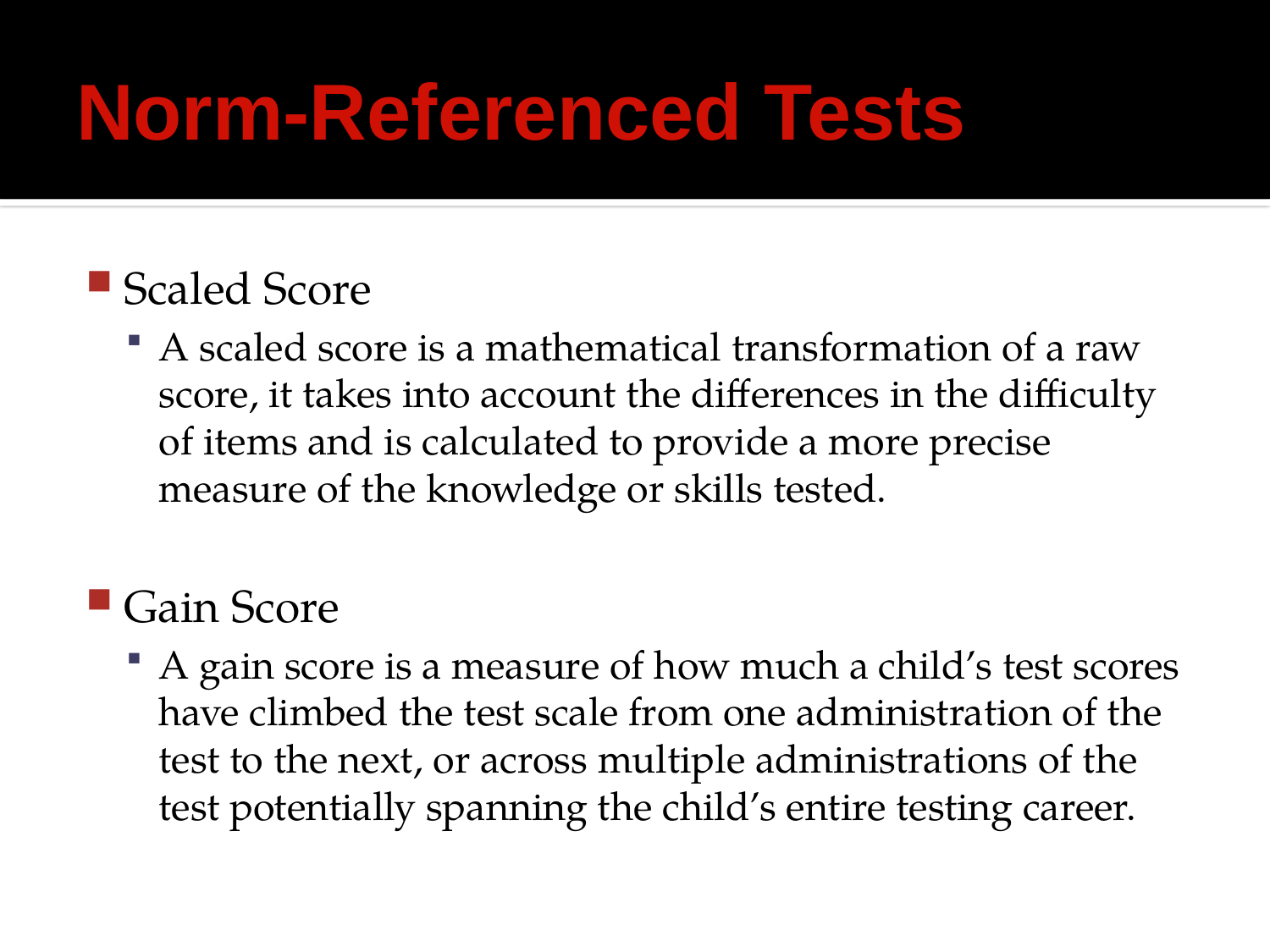

# Norm-Referenced Tests
Scaled Score
A scaled score is a mathematical transformation of a raw score, it takes into account the differences in the difficulty of items and is calculated to provide a more precise measure of the knowledge or skills tested.

Gain Score
A gain score is a measure of how much a child’s test scores have climbed the test scale from one administration of the test to the next, or across multiple administrations of the test potentially spanning the child’s entire testing career.